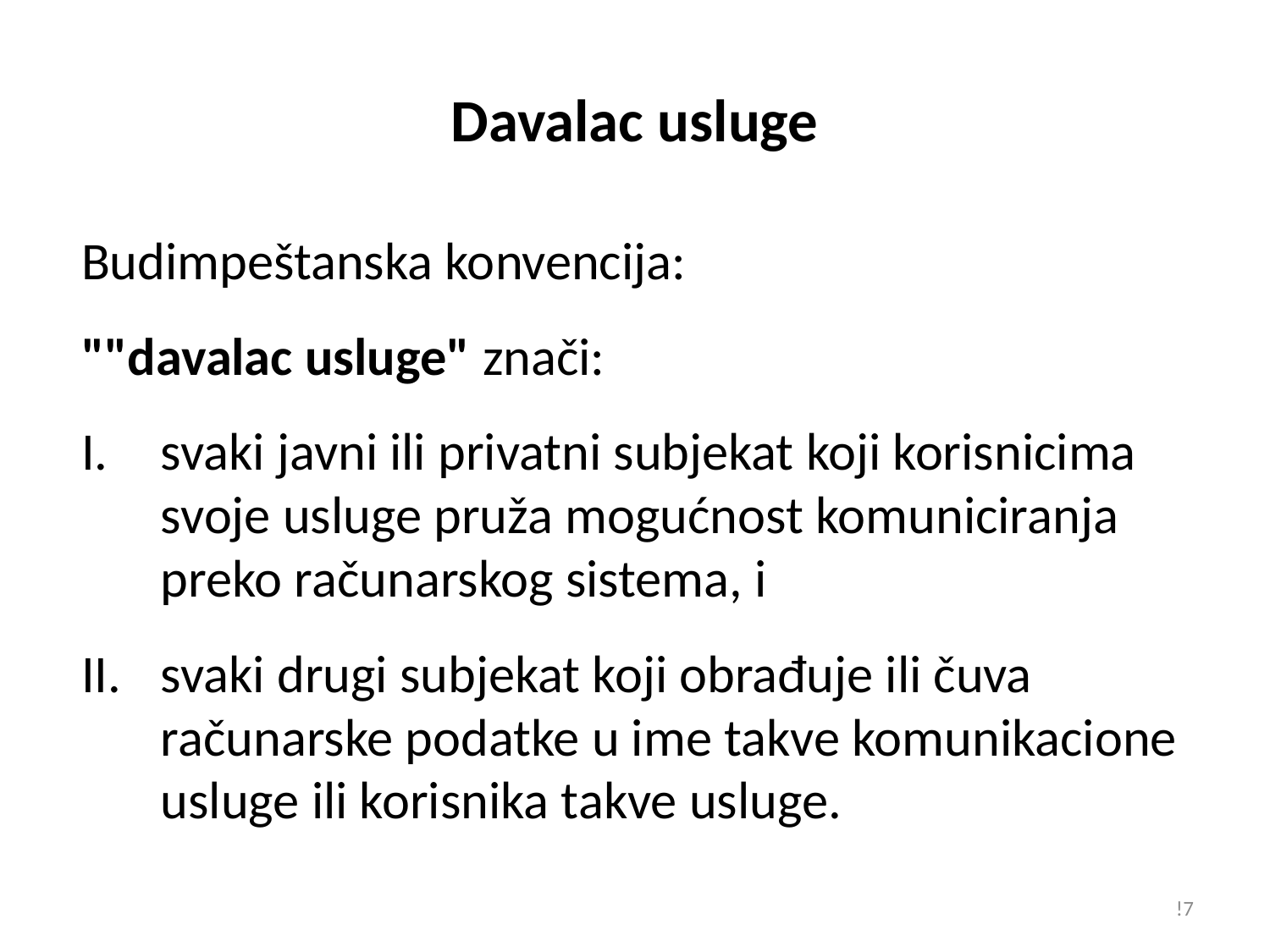

# Davalac usluge
Budimpeštanska konvencija:
""davalac usluge" znači:
svaki javni ili privatni subjekat koji korisnicima svoje usluge pruža mogućnost komuniciranja preko računarskog sistema, i
svaki drugi subjekat koji obrađuje ili čuva računarske podatke u ime takve komunikacione usluge ili korisnika takve usluge.
!7